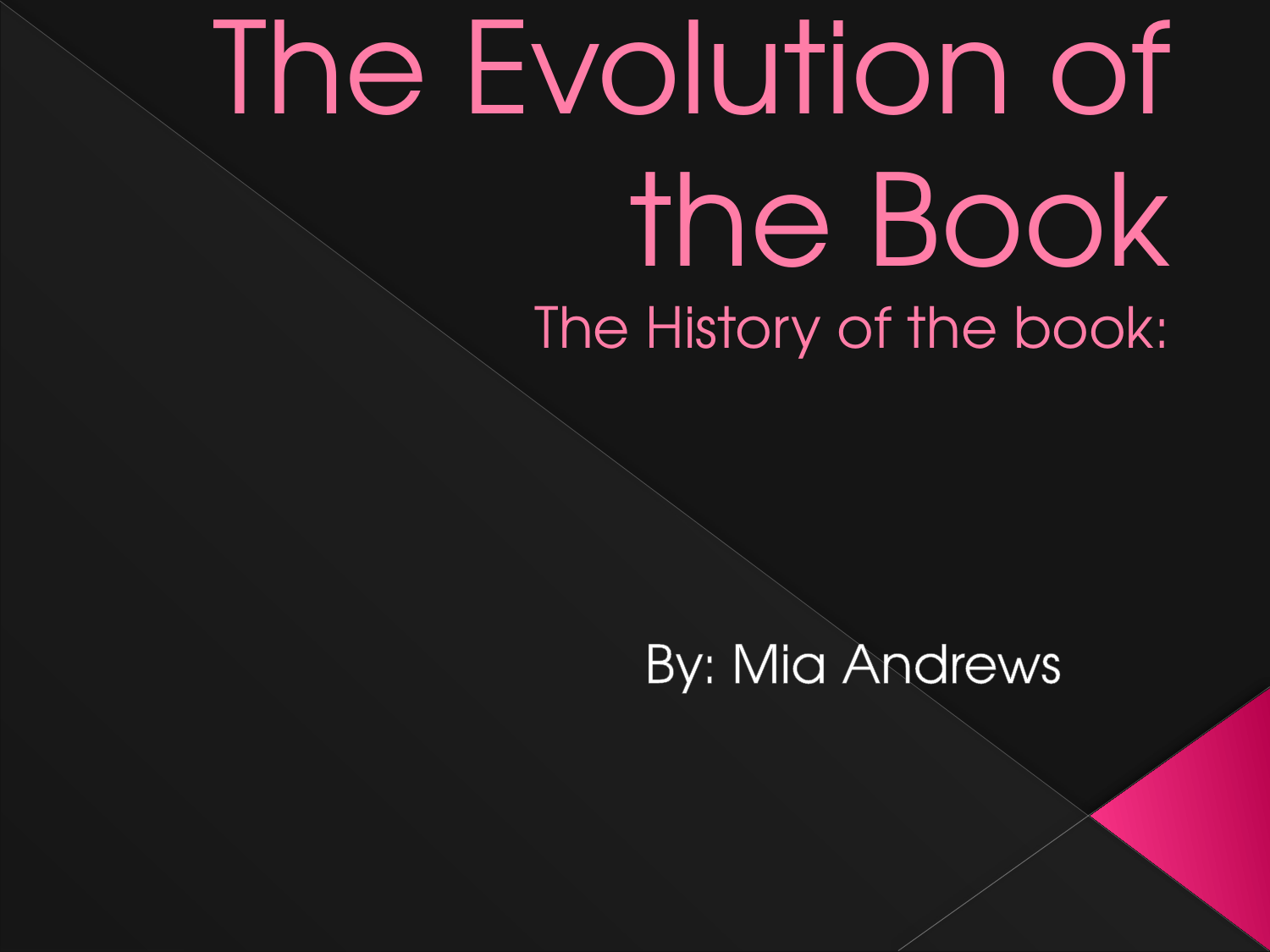

# The Evolution of the Book The History of the book:
By: Mia Andrews